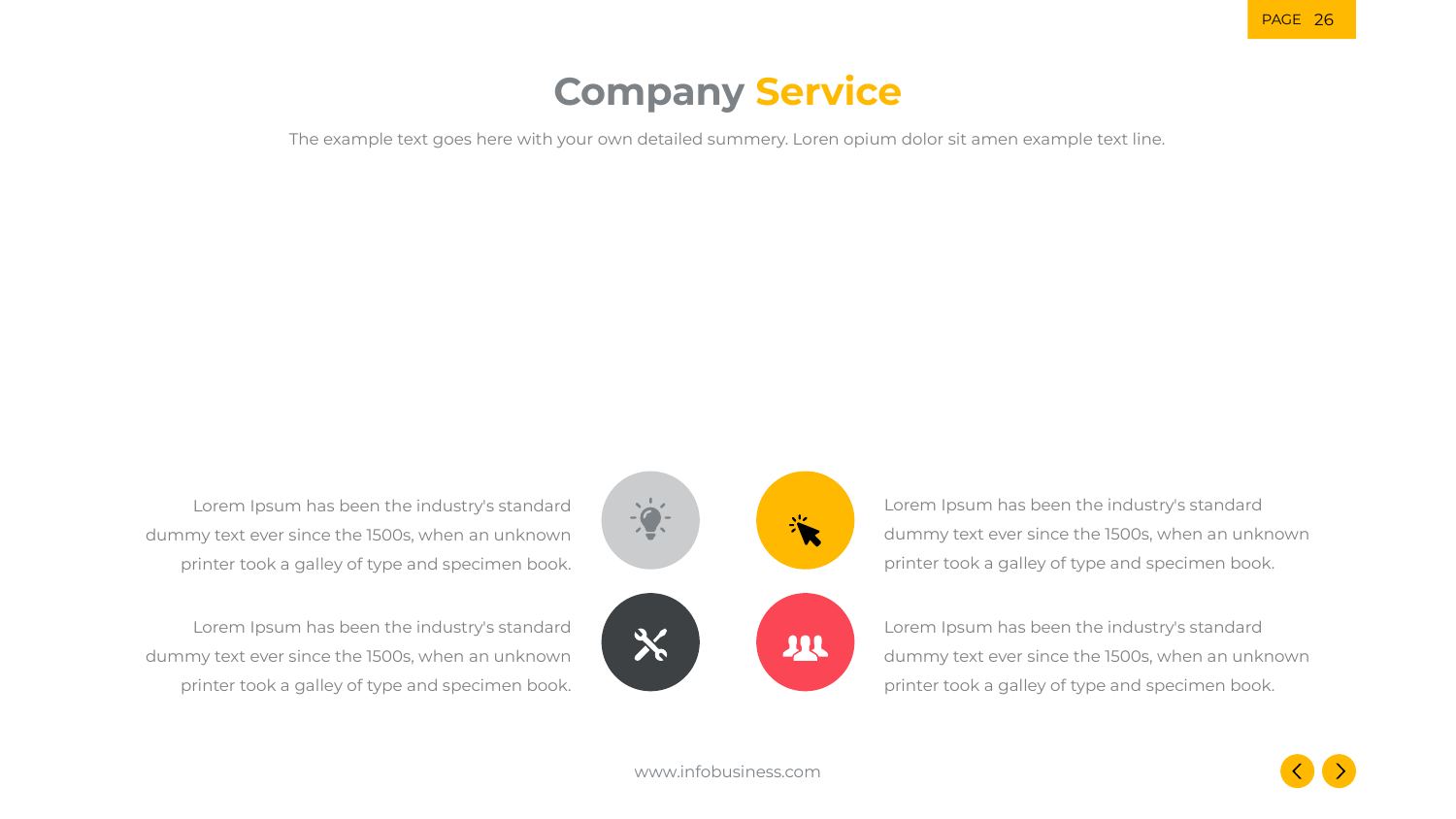

26
# Company Service
The example text goes here with your own detailed summery. Loren opium dolor sit amen example text line.

Lorem Ipsum has been the industry's standard dummy text ever since the 1500s, when an unknown printer took a galley of type and specimen book.
Lorem Ipsum has been the industry's standard dummy text ever since the 1500s, when an unknown printer took a galley of type and specimen book.

Lorem Ipsum has been the industry's standard dummy text ever since the 1500s, when an unknown printer took a galley of type and specimen book.
Lorem Ipsum has been the industry's standard dummy text ever since the 1500s, when an unknown printer took a galley of type and specimen book.

www.infobusiness.com